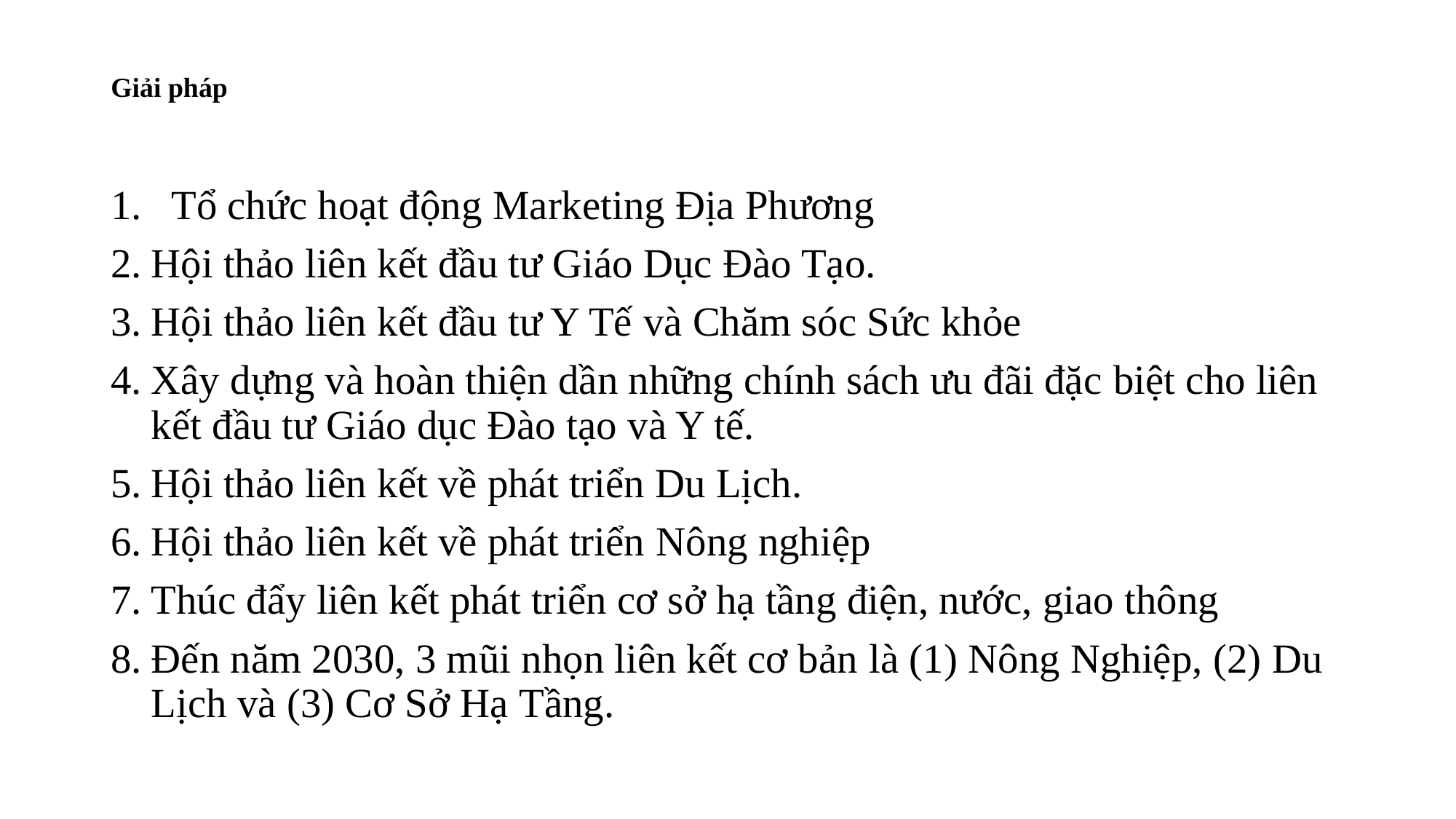

# Giải pháp
Tổ chức hoạt động Marketing Địa Phương
Hội thảo liên kết đầu tư Giáo Dục Đào Tạo.
Hội thảo liên kết đầu tư Y Tế và Chăm sóc Sức khỏe
Xây dựng và hoàn thiện dần những chính sách ưu đãi đặc biệt cho liên kết đầu tư Giáo dục Đào tạo và Y tế.
Hội thảo liên kết về phát triển Du Lịch.
Hội thảo liên kết về phát triển Nông nghiệp
Thúc đẩy liên kết phát triển cơ sở hạ tầng điện, nước, giao thông
Đến năm 2030, 3 mũi nhọn liên kết cơ bản là (1) Nông Nghiệp, (2) Du Lịch và (3) Cơ Sở Hạ Tầng.